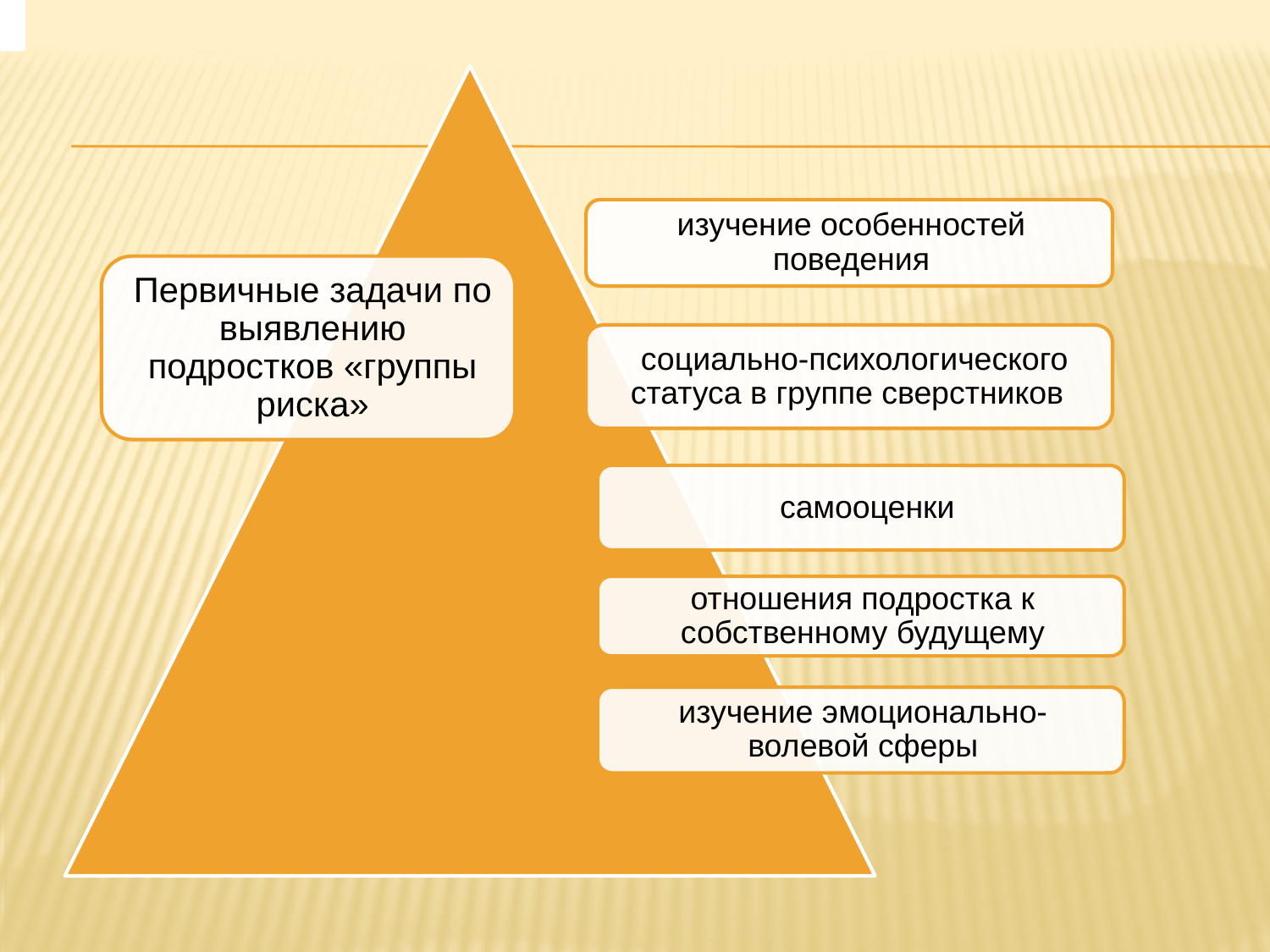

Первичные задачи по выявлению подростков «группы риска»
изучение особенностей поведения
 социально-психологического статуса в группе сверстников
 самооценки
отношения подростка к собственному будущему
изучение эмоционально- волевой сферы